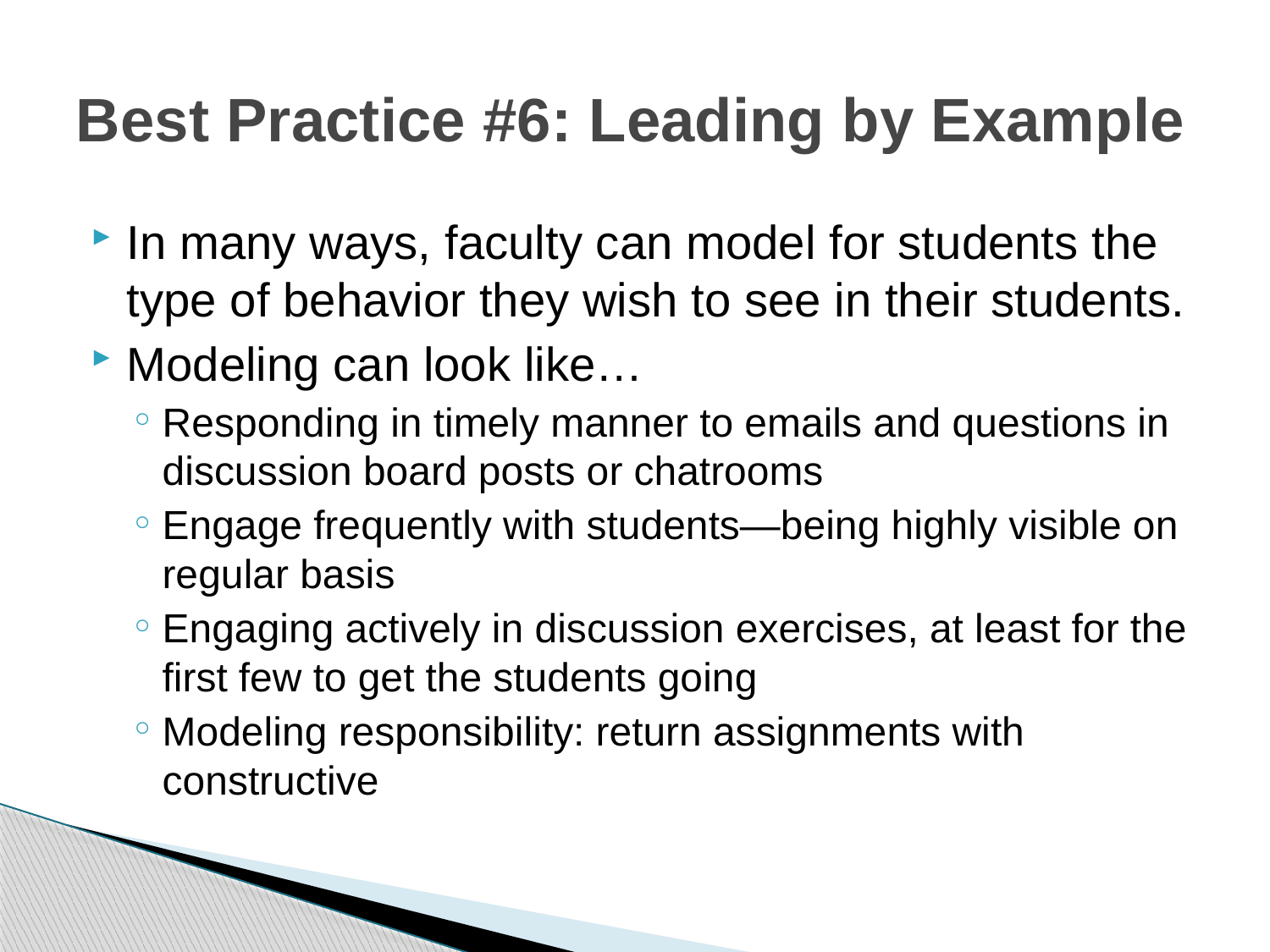

# Best Practice #6: Leading by Example
In many ways, faculty can model for students the type of behavior they wish to see in their students.
Modeling can look like…
Responding in timely manner to emails and questions in discussion board posts or chatrooms
Engage frequently with students—being highly visible on regular basis
Engaging actively in discussion exercises, at least for the first few to get the students going
Modeling responsibility: return assignments with constructive